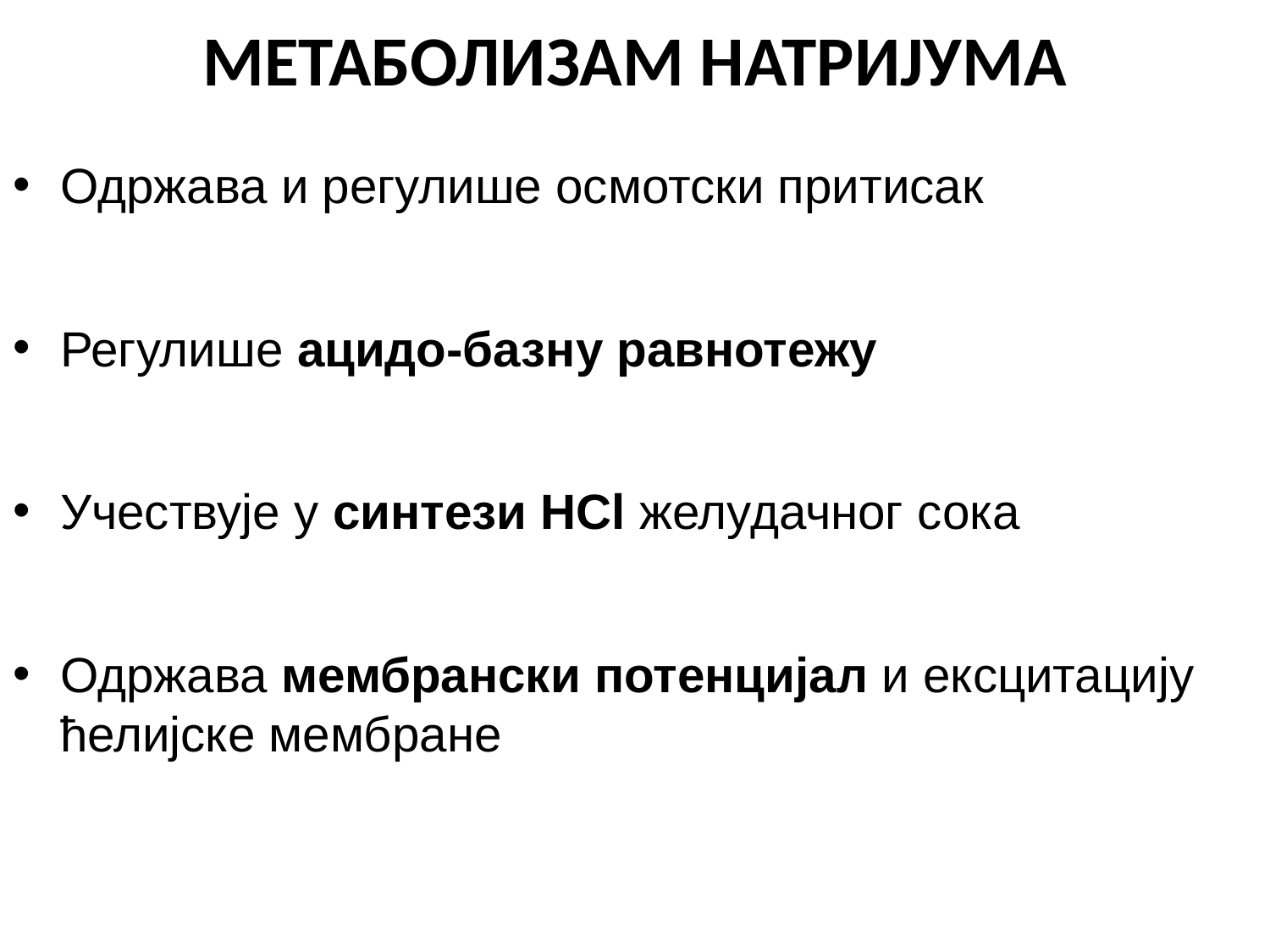

МЕТАБОЛИЗАМ НАТРИЈУМА
Одржава и регулише осмотски притисак

Регулише ацидо-базну равнотежу

Учествује у синтези HCl желудачног сока

Одржава мембрански потенцијал и ексцитацију ћелијске мембране